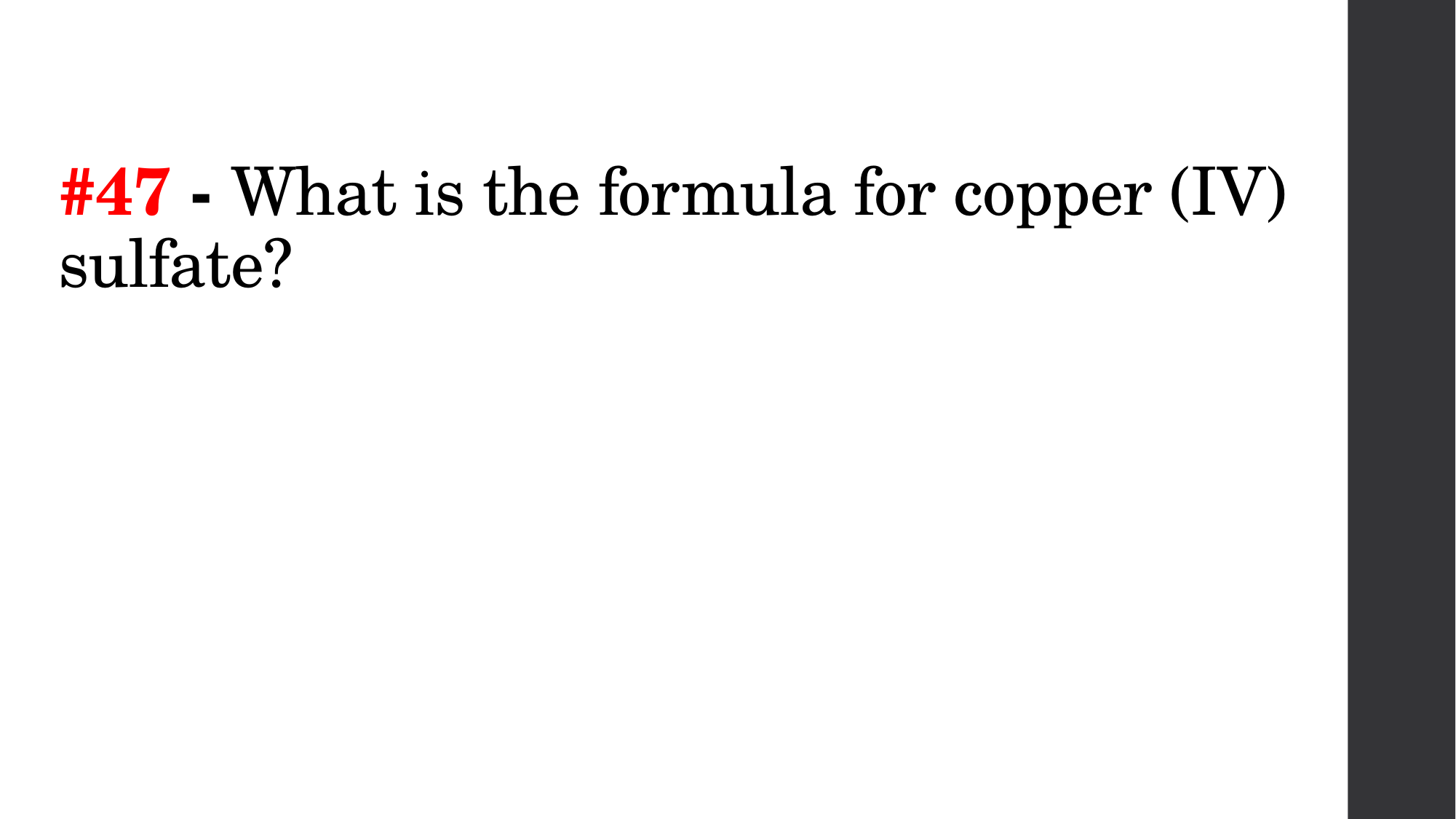

# #47 - What is the formula for copper (IV) sulfate?